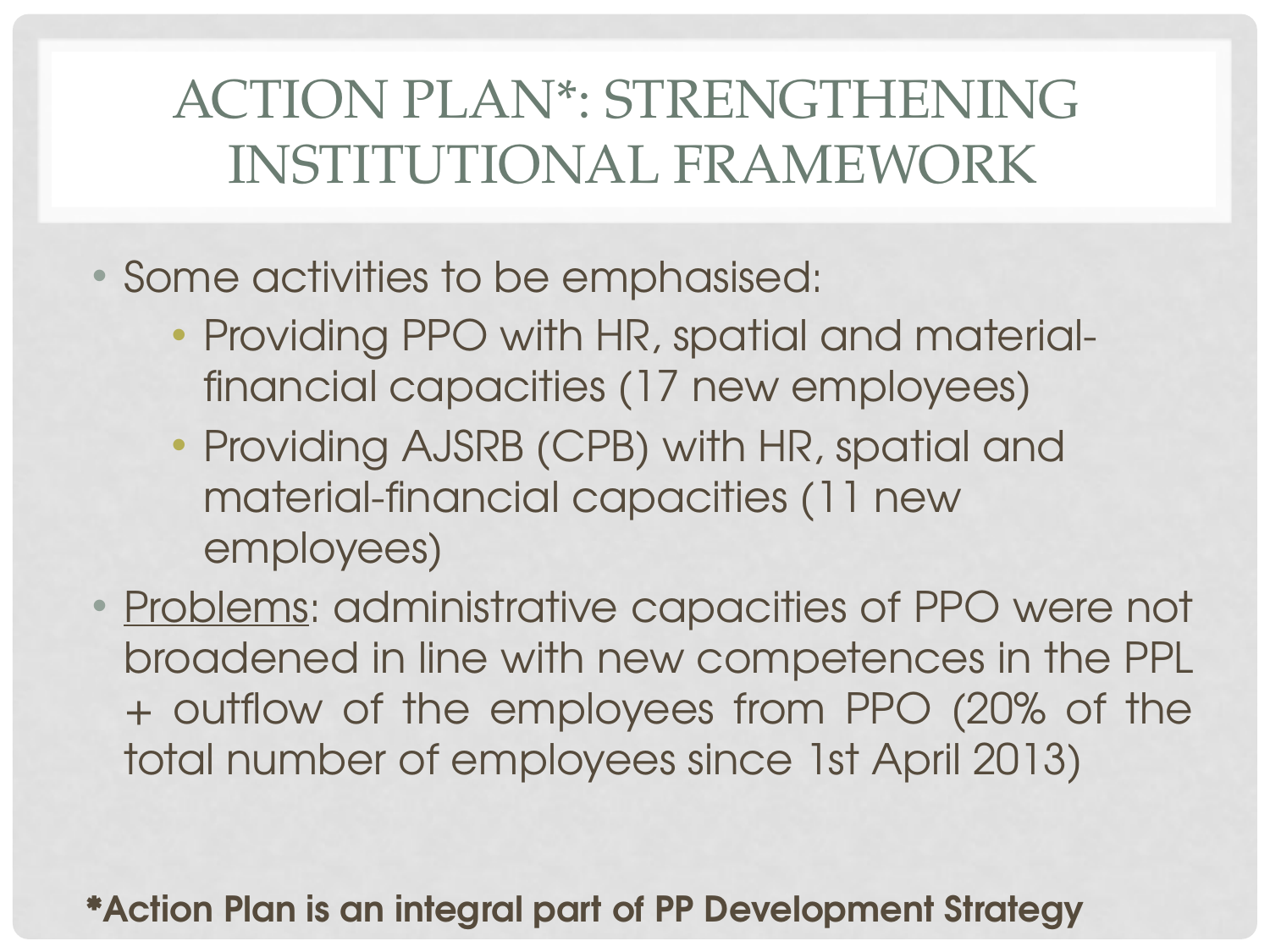

# ACTION PLAN*: strengthening  INSTITUTIONAL framework
Some activities to be emphasised:
Providing PPO with HR, spatial and material-financial capacities (17 new employees)
Providing AJSRB (CPB) with HR, spatial and material-financial capacities (11 new employees)
Problems: administrative capacities of PPO were not broadened in line with new competences in the PPL + outflow of the employees from PPO (20% of the total number of employees since 1st April 2013)

*Action Plan is an integral part of PP Development Strategy